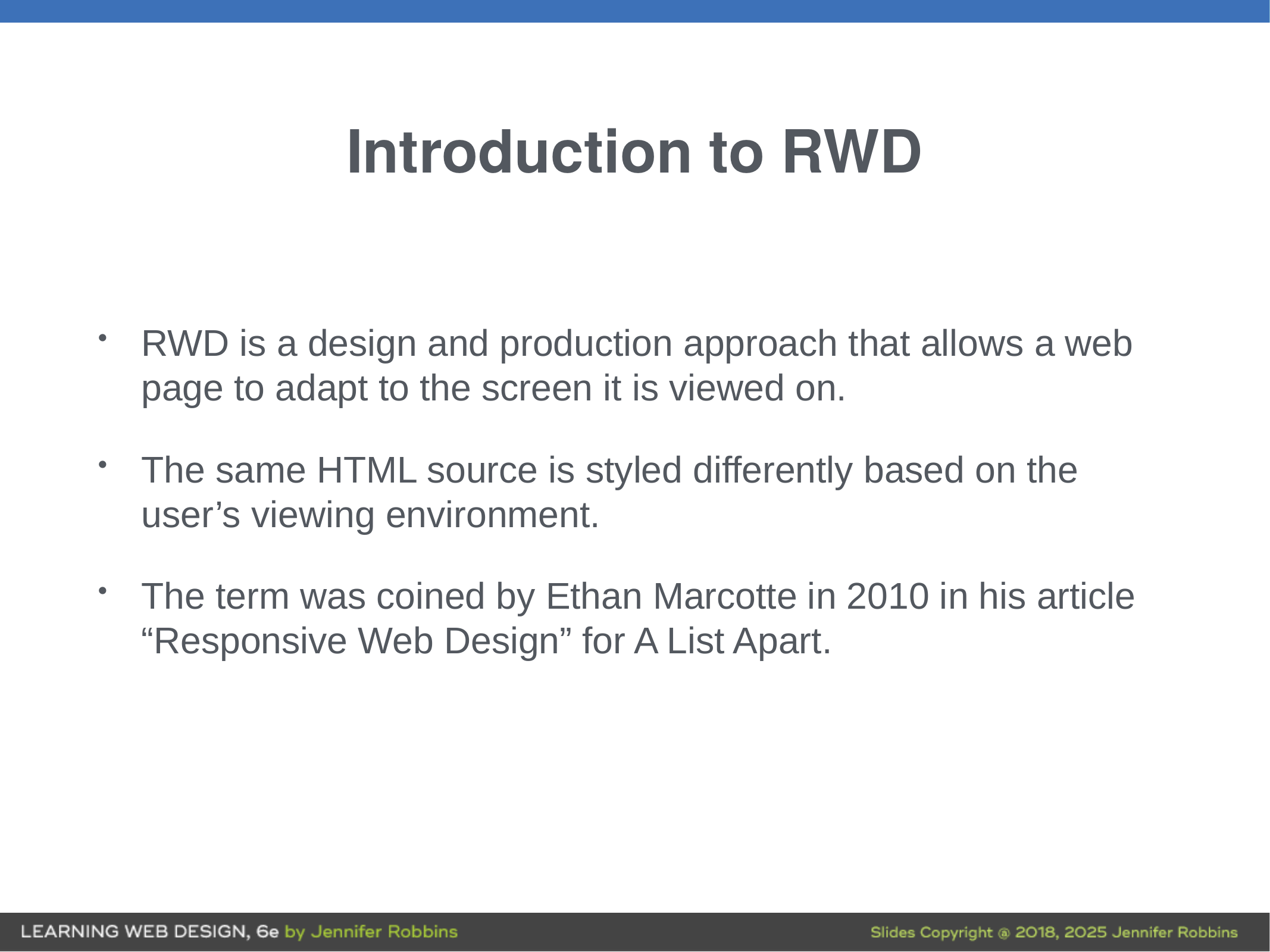

# Introduction to RWD
RWD is a design and production approach that allows a web page to adapt to the screen it is viewed on.
The same HTML source is styled differently based on the user’s viewing environment.
The term was coined by Ethan Marcotte in 2010 in his article “Responsive Web Design” for A List Apart.